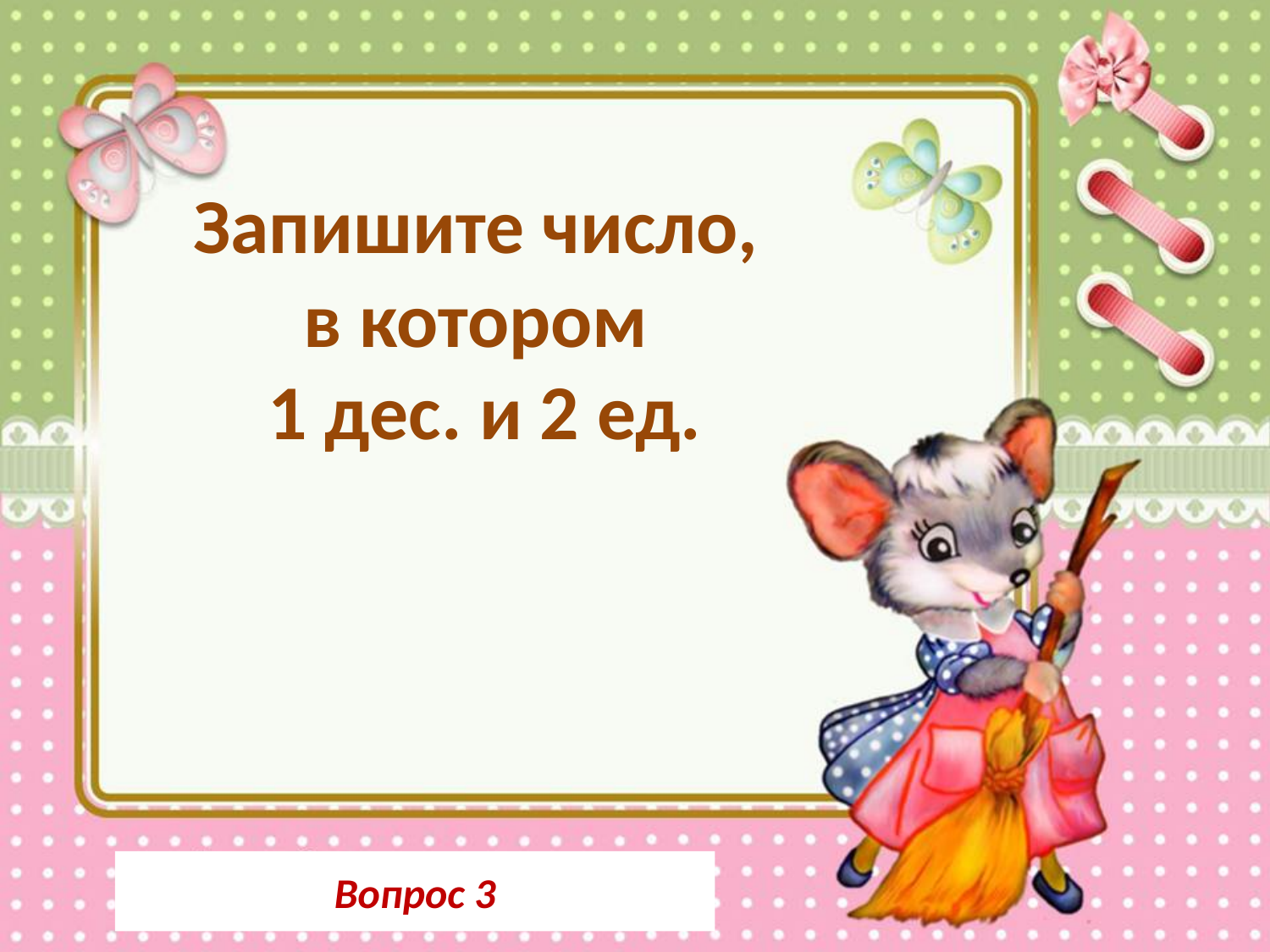

Запишите число,
в котором
1 дес. и 2 ед.
Вопрос 3